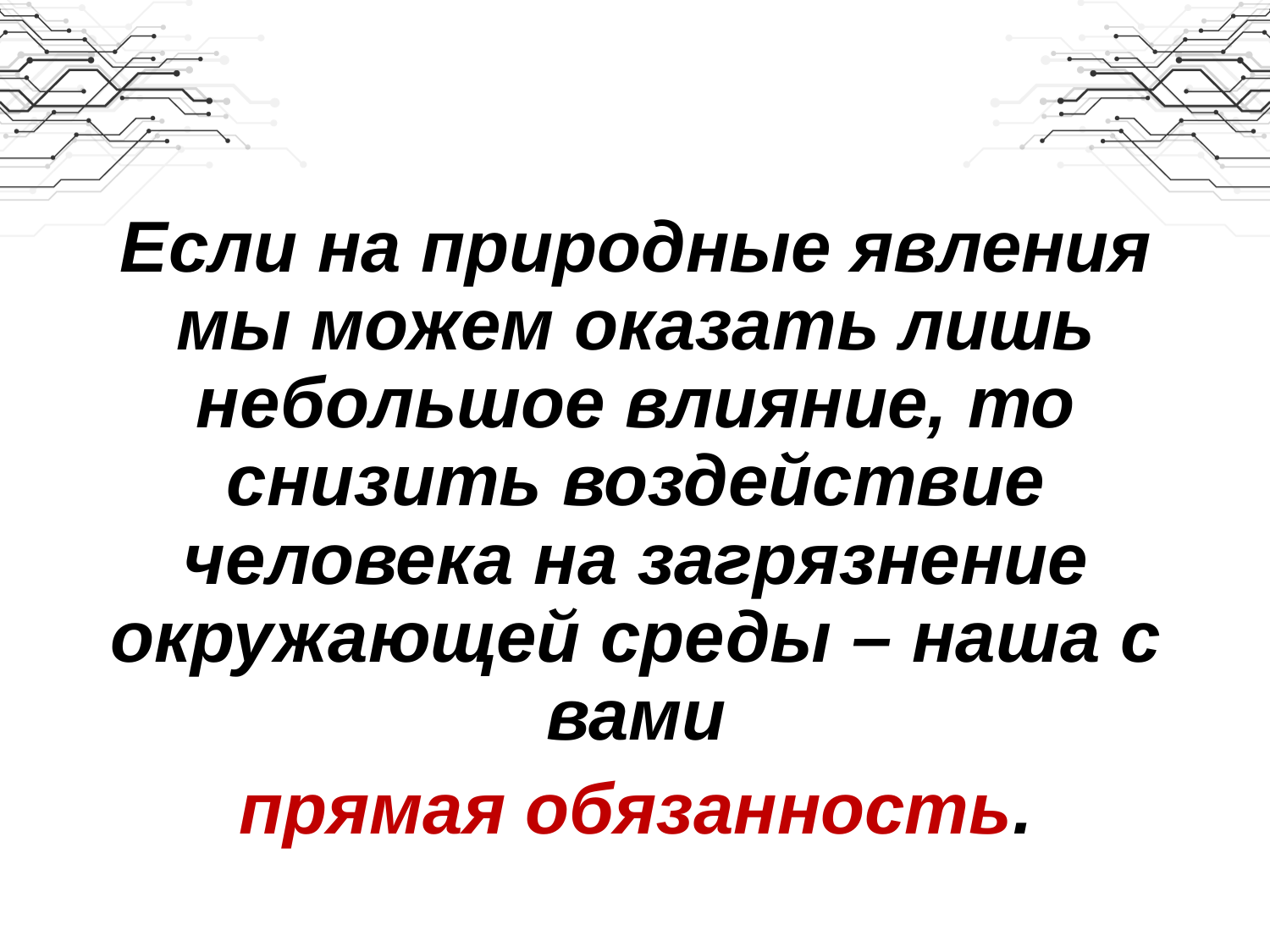

Если на природные явления мы можем оказать лишь небольшое влияние, то снизить воздействие человека на загрязнение окружающей среды – наша с вами
 прямая обязанность.